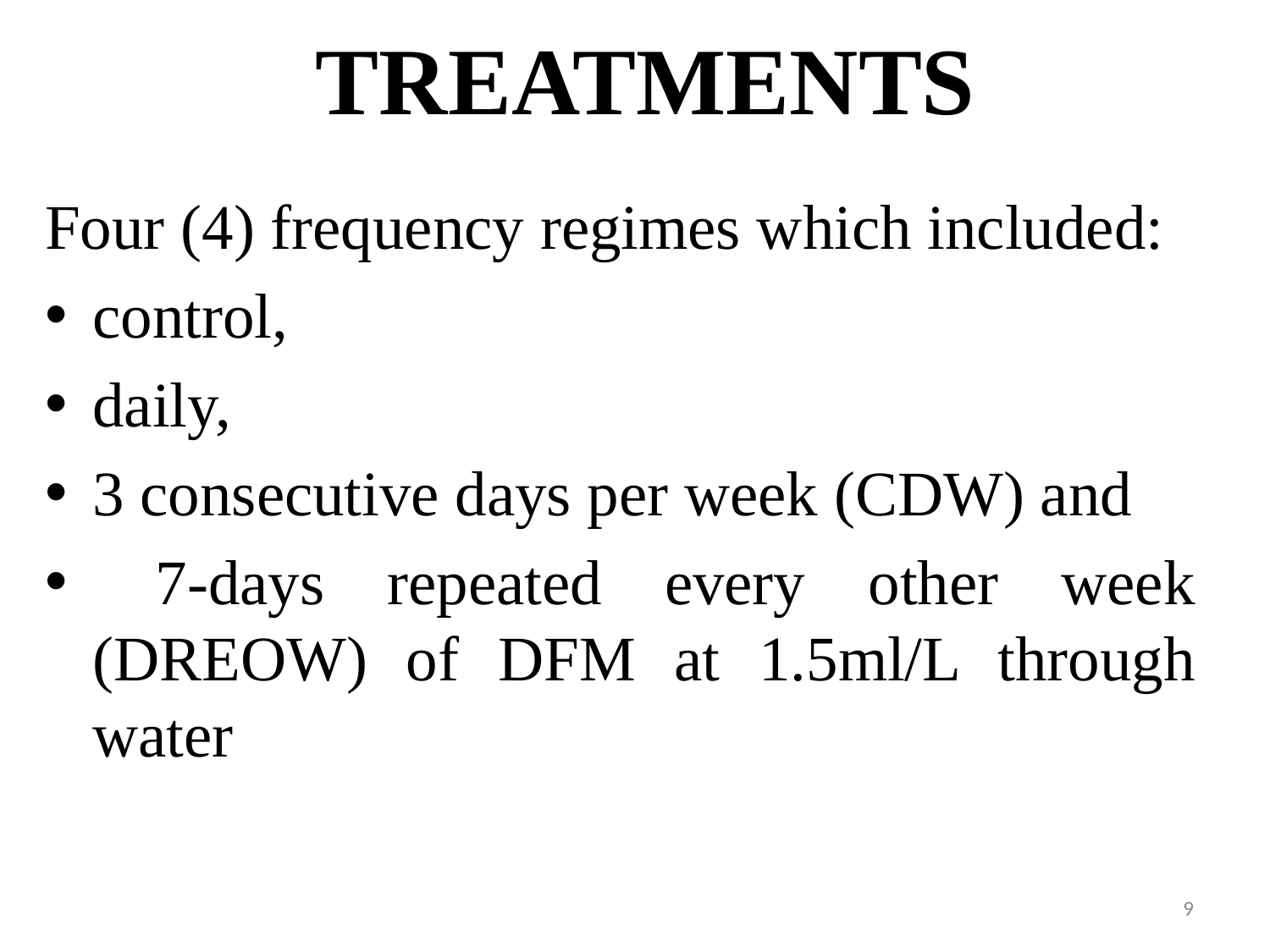

# TREATMENTS
Four (4) frequency regimes which included:
control,
daily,
3 consecutive days per week (CDW) and
 7-days repeated every other week (DREOW) of DFM at 1.5ml/L through water

9